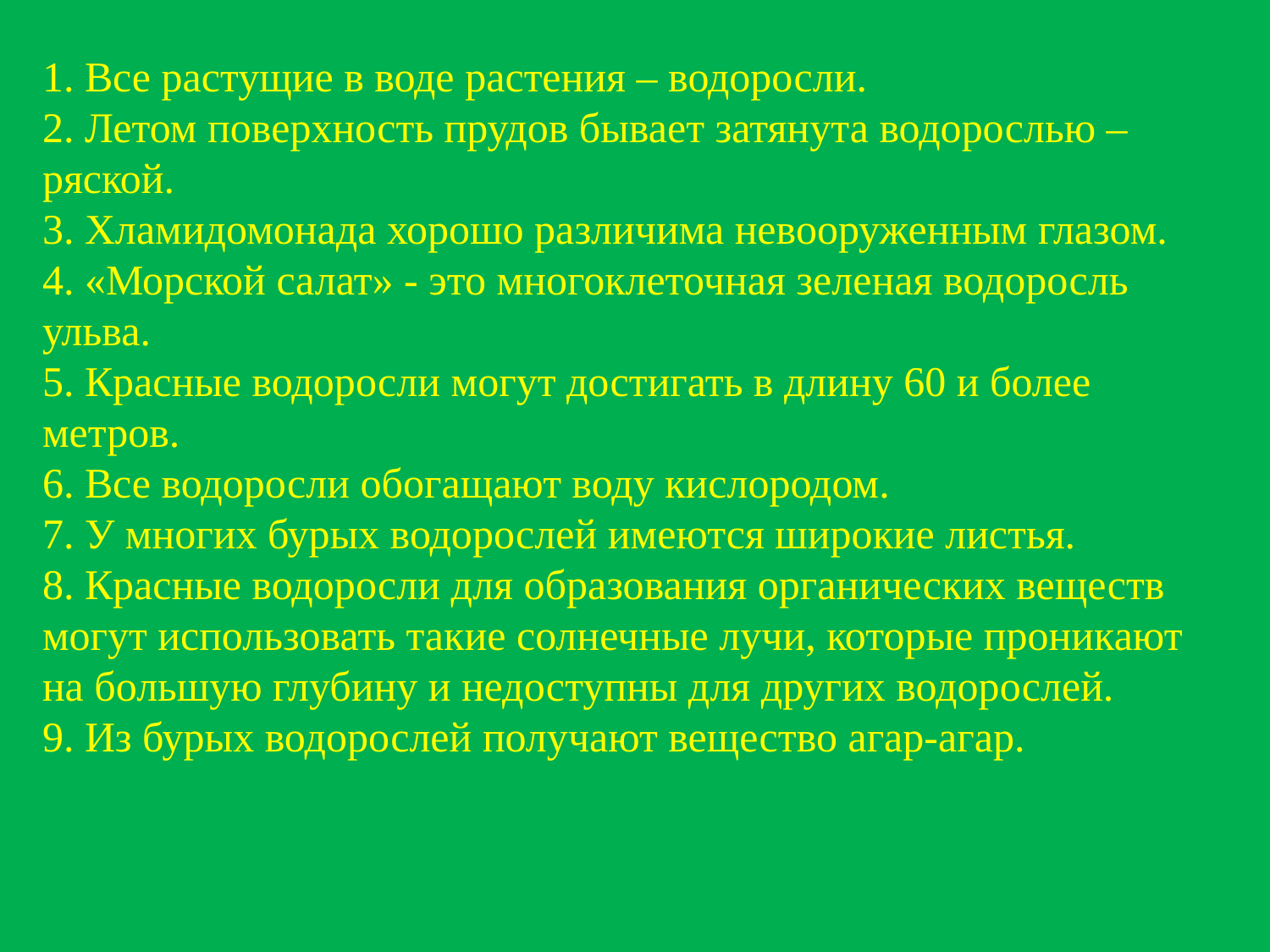

1. Все растущие в воде растения – водоросли.
2. Летом поверхность прудов бывает затянута водорослью – ряской.
3. Хламидомонада хорошо различима невооруженным глазом.
4. «Морской салат» - это многоклеточная зеленая водоросль ульва.
5. Красные водоросли могут достигать в длину 60 и более метров.
6. Все водоросли обогащают воду кислородом.
7. У многих бурых водорослей имеются широкие листья.
8. Красные водоросли для образования органических веществ могут использовать такие солнечные лучи, которые проникают на большую глубину и недоступны для других водорослей.
9. Из бурых водорослей получают вещество агар-агар.